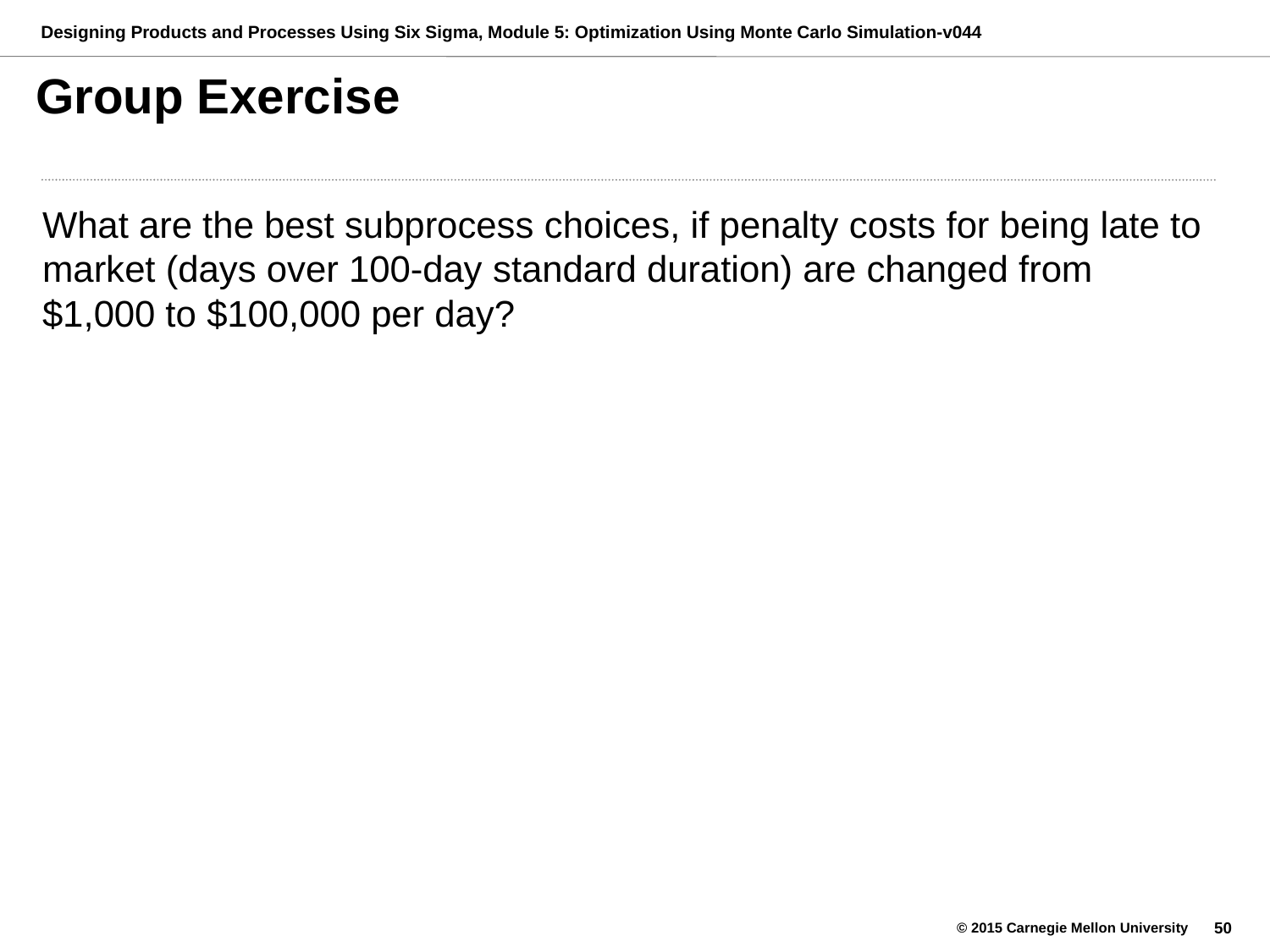

# Group Exercise
What are the best subprocess choices, if penalty costs for being late to market (days over 100-day standard duration) are changed from $1,000 to $100,000 per day?